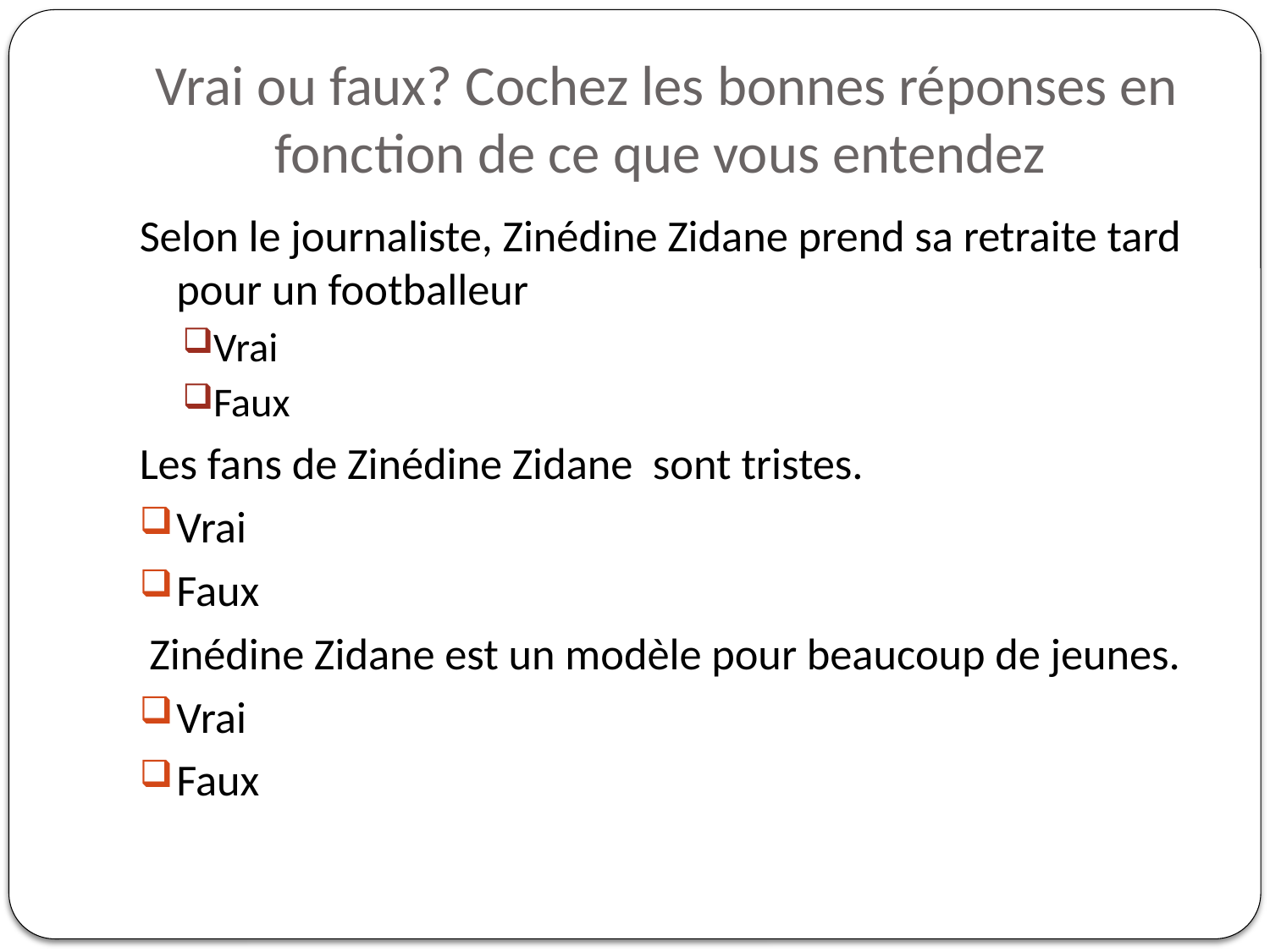

# Vrai ou faux? Cochez les bonnes réponses en fonction de ce que vous entendez
Selon le journaliste, Zinédine Zidane prend sa retraite tard pour un footballeur
Vrai
Faux
Les fans de Zinédine Zidane  sont tristes.
Vrai
Faux
 Zinédine Zidane est un modèle pour beaucoup de jeunes.
Vrai
Faux